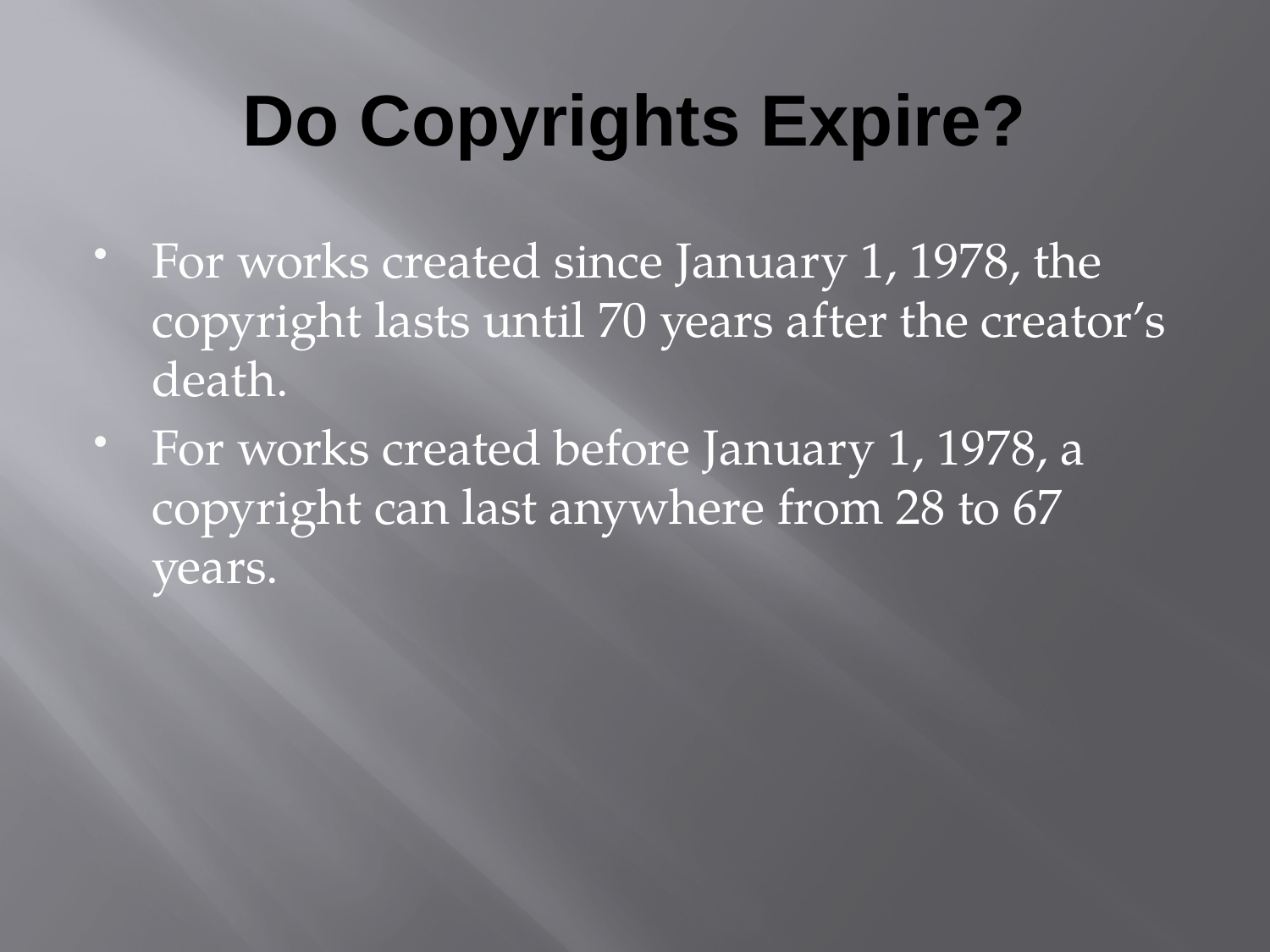

# Do Copyrights Expire?
For works created since January 1, 1978, the copyright lasts until 70 years after the creator’s death.
For works created before January 1, 1978, a copyright can last anywhere from 28 to 67 years.